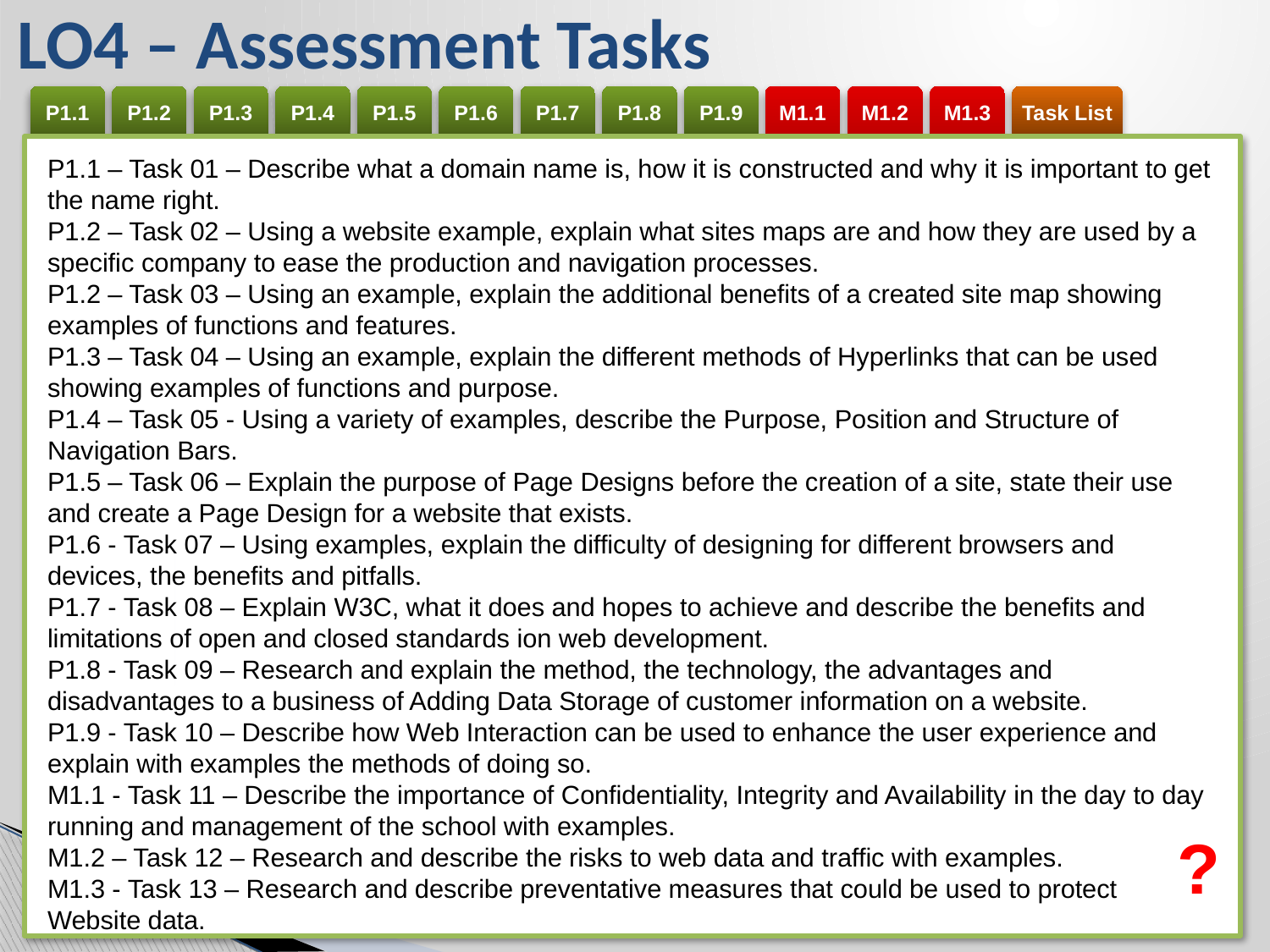

LO4 – Assessment Tasks
P1.1 – Task 01 – Describe what a domain name is, how it is constructed and why it is important to get the name right.
P1.2 – Task 02 – Using a website example, explain what sites maps are and how they are used by a specific company to ease the production and navigation processes.
P1.2 – Task 03 – Using an example, explain the additional benefits of a created site map showing examples of functions and features.
P1.3 – Task 04 – Using an example, explain the different methods of Hyperlinks that can be used showing examples of functions and purpose.
P1.4 – Task 05 - Using a variety of examples, describe the Purpose, Position and Structure of Navigation Bars.
P1.5 – Task 06 – Explain the purpose of Page Designs before the creation of a site, state their use and create a Page Design for a website that exists.
P1.6 - Task 07 – Using examples, explain the difficulty of designing for different browsers and devices, the benefits and pitfalls.
P1.7 - Task 08 – Explain W3C, what it does and hopes to achieve and describe the benefits and limitations of open and closed standards ion web development.
P1.8 - Task 09 – Research and explain the method, the technology, the advantages and disadvantages to a business of Adding Data Storage of customer information on a website.
P1.9 - Task 10 – Describe how Web Interaction can be used to enhance the user experience and explain with examples the methods of doing so.
M1.1 - Task 11 – Describe the importance of Confidentiality, Integrity and Availability in the day to day running and management of the school with examples.
M1.2 – Task 12 – Research and describe the risks to web data and traffic with examples.
M1.3 - Task 13 – Research and describe preventative measures that could be used to protect Website data.

?